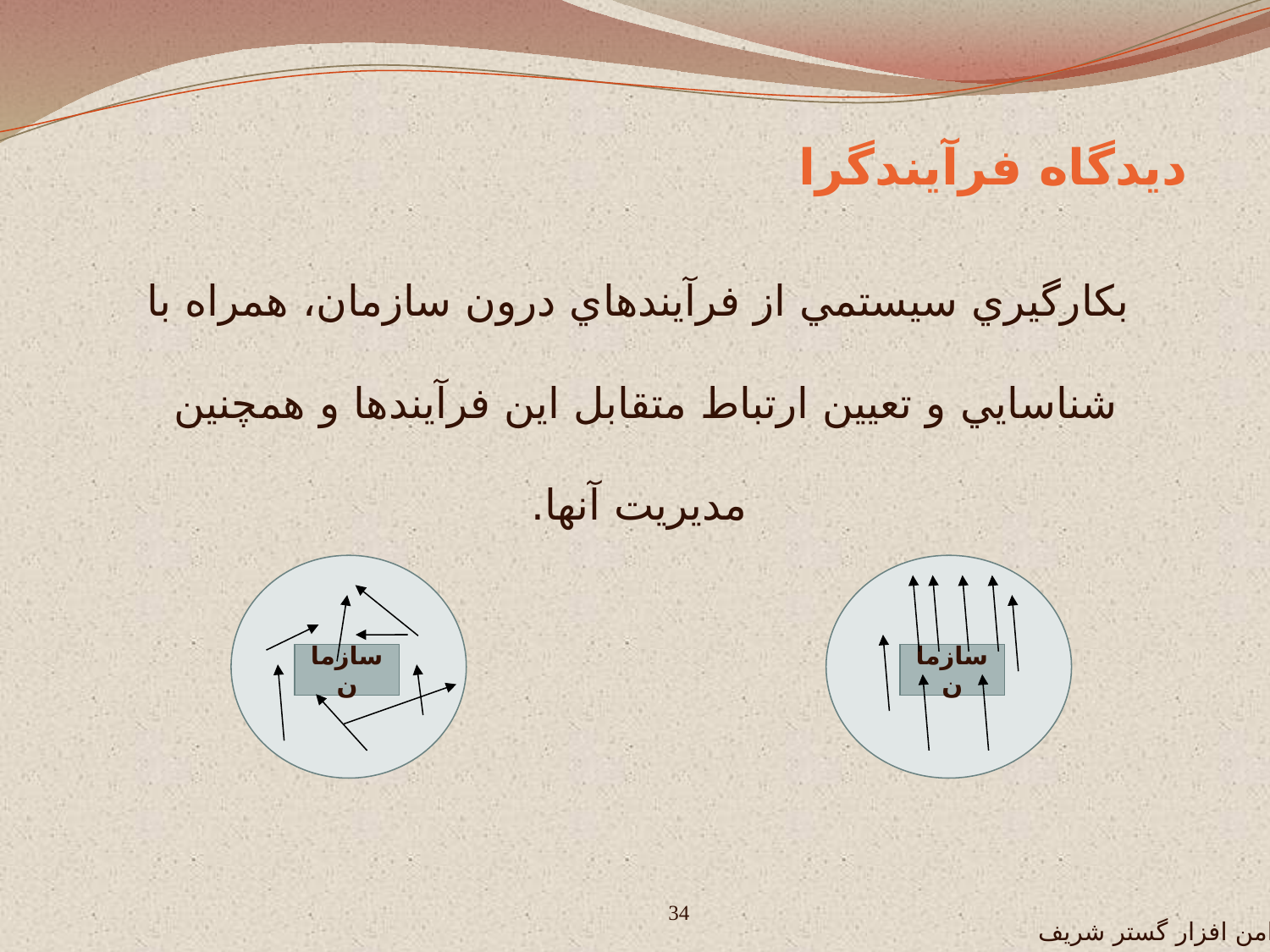

ديدگاه فرآيندگرا
 بکارگيري سيستمي از فرآيندهاي درون سازمان، همراه با
شناسايي و تعيين ارتباط متقابل اين فرآيندها و همچنين
مديريت آنها.

سازمان
سازمان